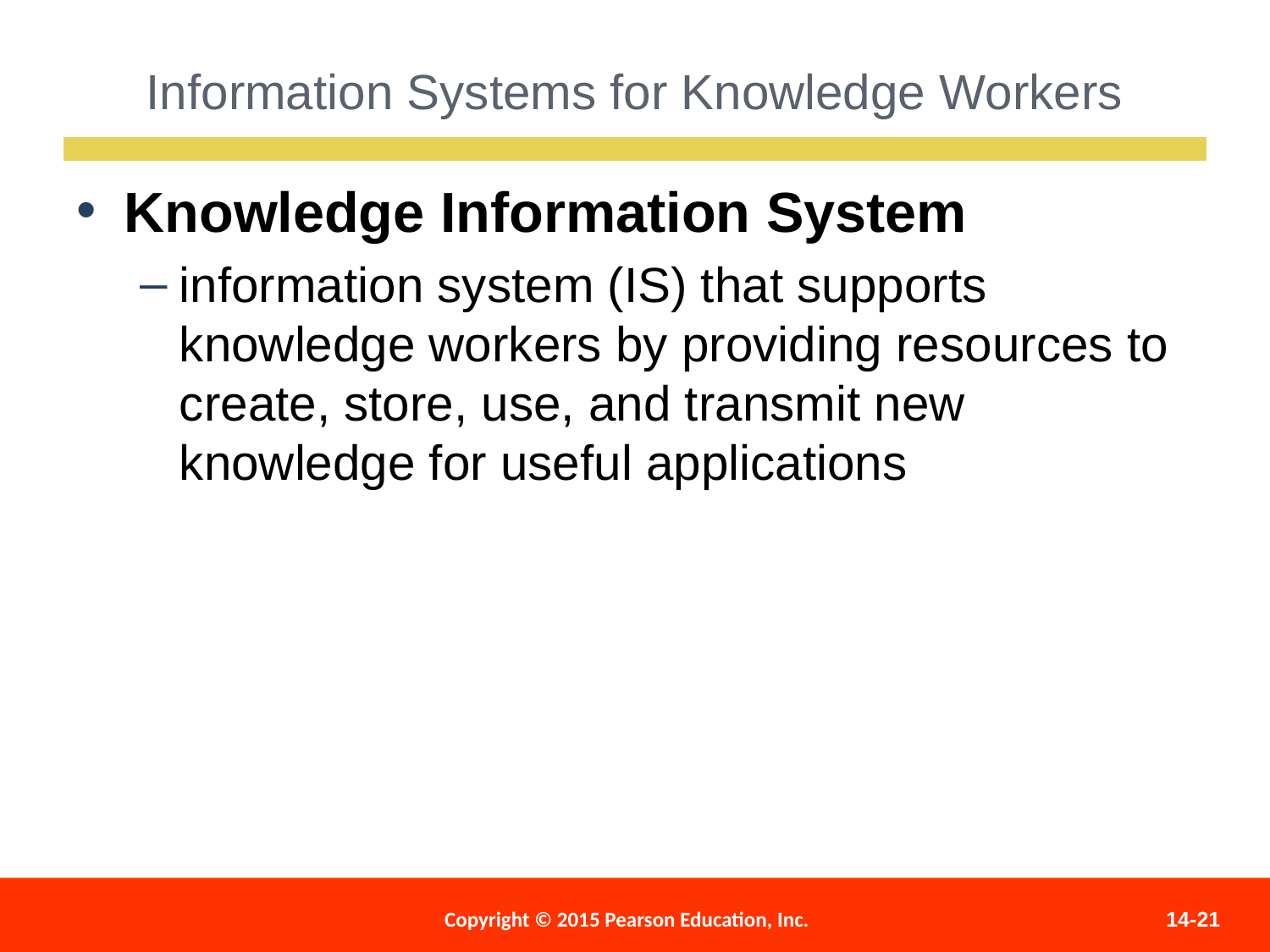

Information Systems for Knowledge Workers
Knowledge Information System
information system (IS) that supports knowledge workers by providing resources to create, store, use, and transmit new knowledge for useful applications